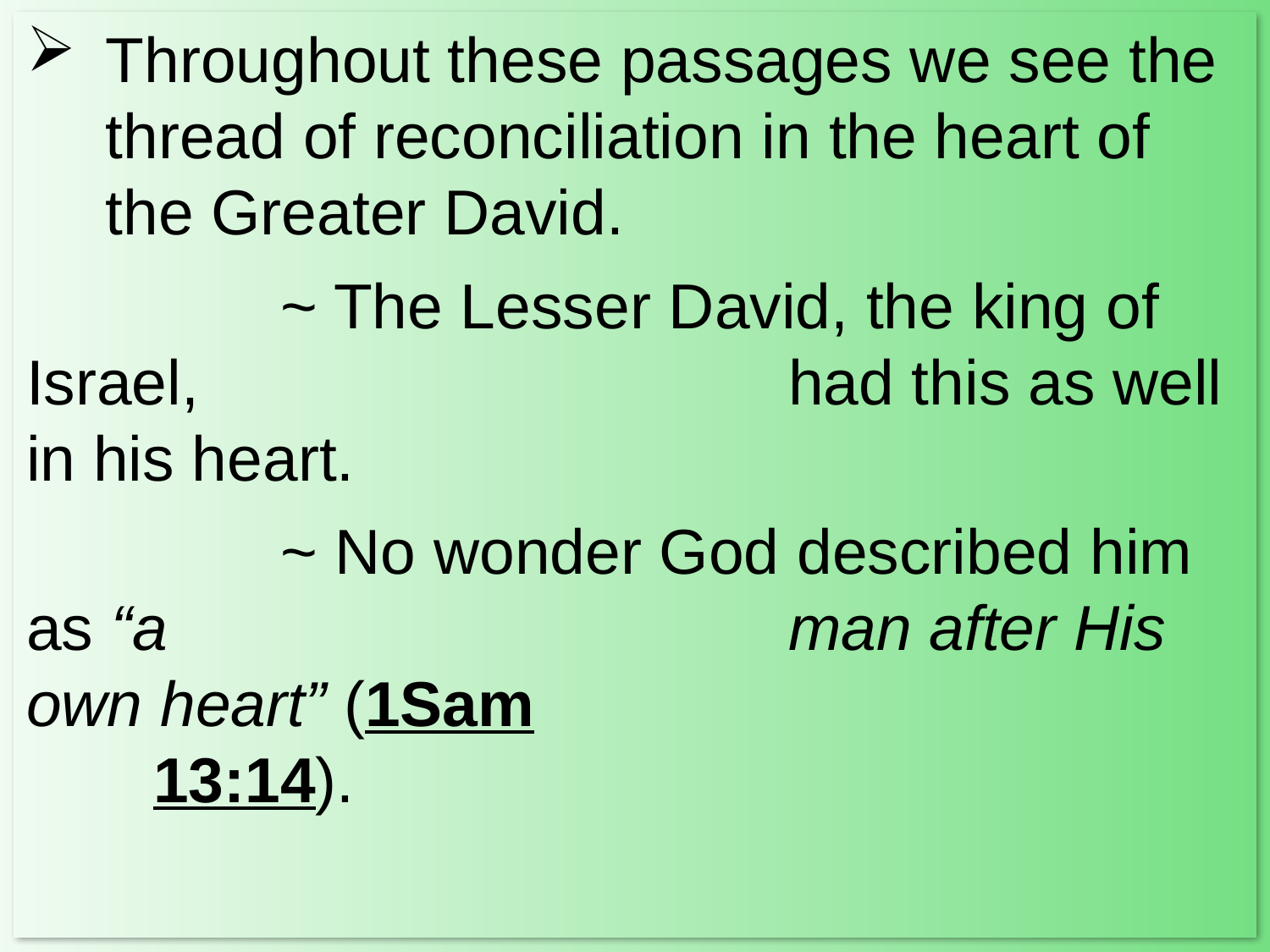

Throughout these passages we see the thread of reconciliation in the heart of the Greater David.
		~ The Lesser David, the king of Israel, 					had this as well in his heart.
		~ No wonder God described him as “a 					man after His own heart” (1Sam						13:14).